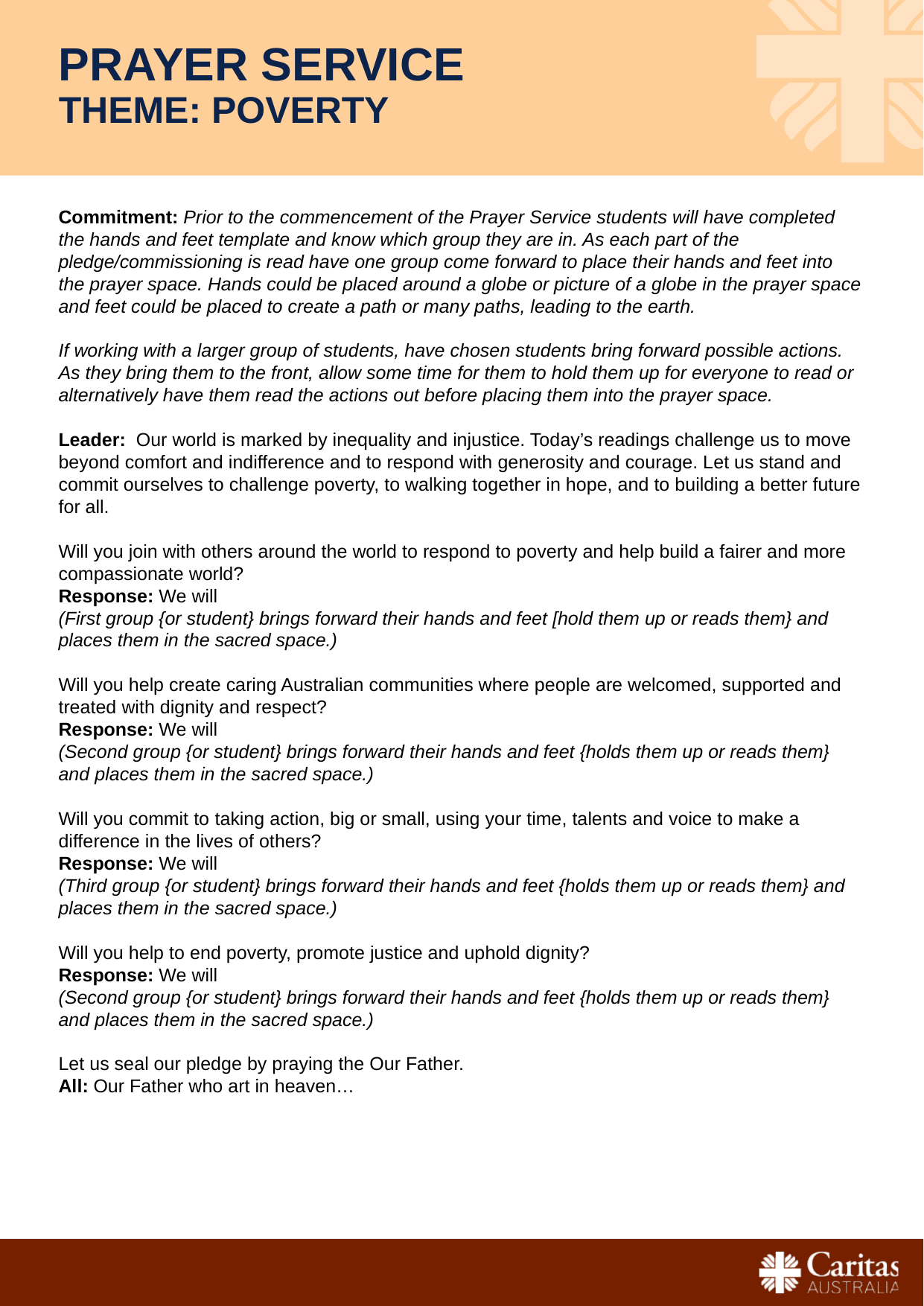

# Prayer Service Theme: Poverty
Commitment: Prior to the commencement of the Prayer Service students will have completed the hands and feet template and know which group they are in. As each part of the pledge/commissioning is read have one group come forward to place their hands and feet into the prayer space. Hands could be placed around a globe or picture of a globe in the prayer space and feet could be placed to create a path or many paths, leading to the earth.

If working with a larger group of students, have chosen students bring forward possible actions.  As they bring them to the front, allow some time for them to hold them up for everyone to read or alternatively have them read the actions out before placing them into the prayer space.

Leader:  Our world is marked by inequality and injustice. Today’s readings challenge us to move beyond comfort and indifference and to respond with generosity and courage. Let us stand and commit ourselves to challenge poverty, to walking together in hope, and to building a better future for all.

Will you join with others around the world to respond to poverty and help build a fairer and more compassionate world?
Response: We will
(First group {or student} brings forward their hands and feet [hold them up or reads them} and places them in the sacred space.)

Will you help create caring Australian communities where people are welcomed, supported and treated with dignity and respect?
Response: We will
(Second group {or student} brings forward their hands and feet {holds them up or reads them} and places them in the sacred space.)

Will you commit to taking action, big or small, using your time, talents and voice to make a difference in the lives of others?
Response: We will
(Third group {or student} brings forward their hands and feet {holds them up or reads them} and places them in the sacred space.)

Will you help to end poverty, promote justice and uphold dignity?​
Response: We will
(Second group {or student} brings forward their hands and feet {holds them up or reads them} and places them in the sacred space.)

Let us seal our pledge by praying the Our Father.
All: Our Father who art in heaven…